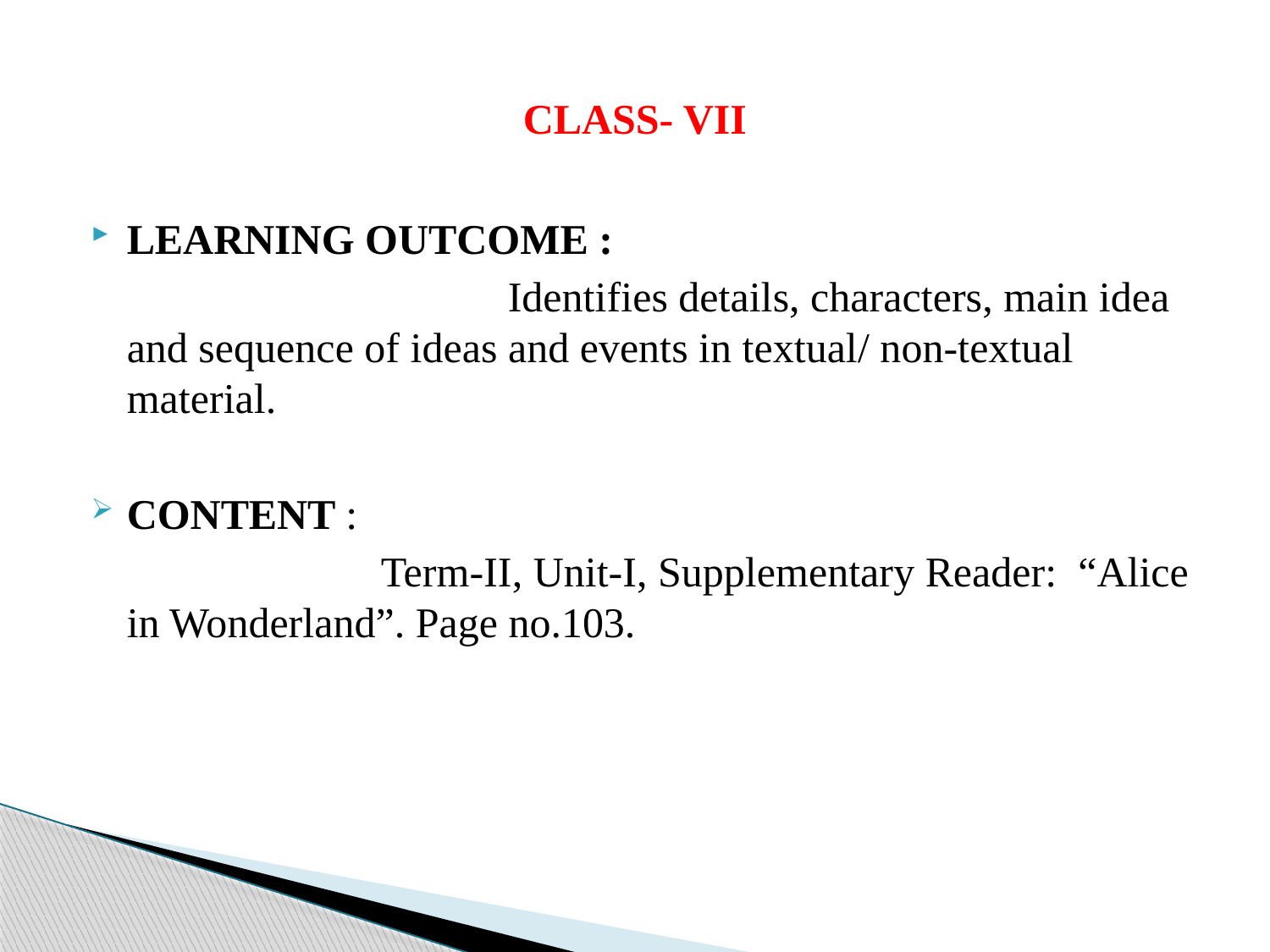

# CLASS- VII
LEARNING OUTCOME :
				Identifies details, characters, main idea and sequence of ideas and events in textual/ non-textual material.

CONTENT :
			Term-II, Unit-I, Supplementary Reader:  “Alice in Wonderland”. Page no.103.